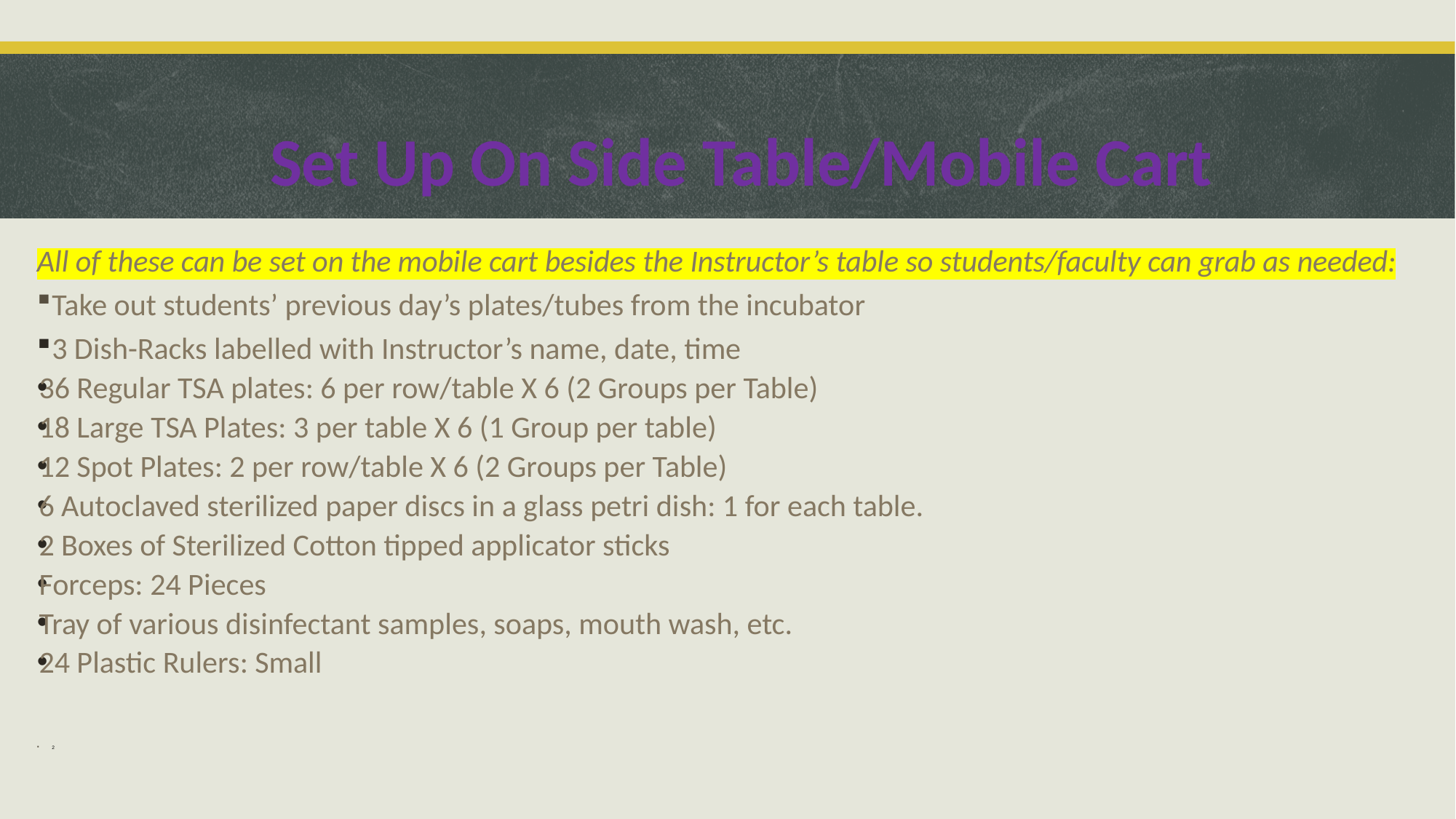

Set Up On Side Table/Mobile Cart

All of these can be set on the mobile cart besides the Instructor’s table so students/faculty can grab as needed:
Take out students’ previous day’s plates/tubes from the incubator
3 Dish-Racks labelled with Instructor’s name, date, time
36 Regular TSA plates: 6 per row/table X 6 (2 Groups per Table)
18 Large TSA Plates: 3 per table X 6 (1 Group per table)
12 Spot Plates: 2 per row/table X 6 (2 Groups per Table)
6 Autoclaved sterilized paper discs in a glass petri dish: 1 for each table.
2 Boxes of Sterilized Cotton tipped applicator sticks
Forceps: 24 Pieces
Tray of various disinfectant samples, soaps, mouth wash, etc.
24 Plastic Rulers: Small

2